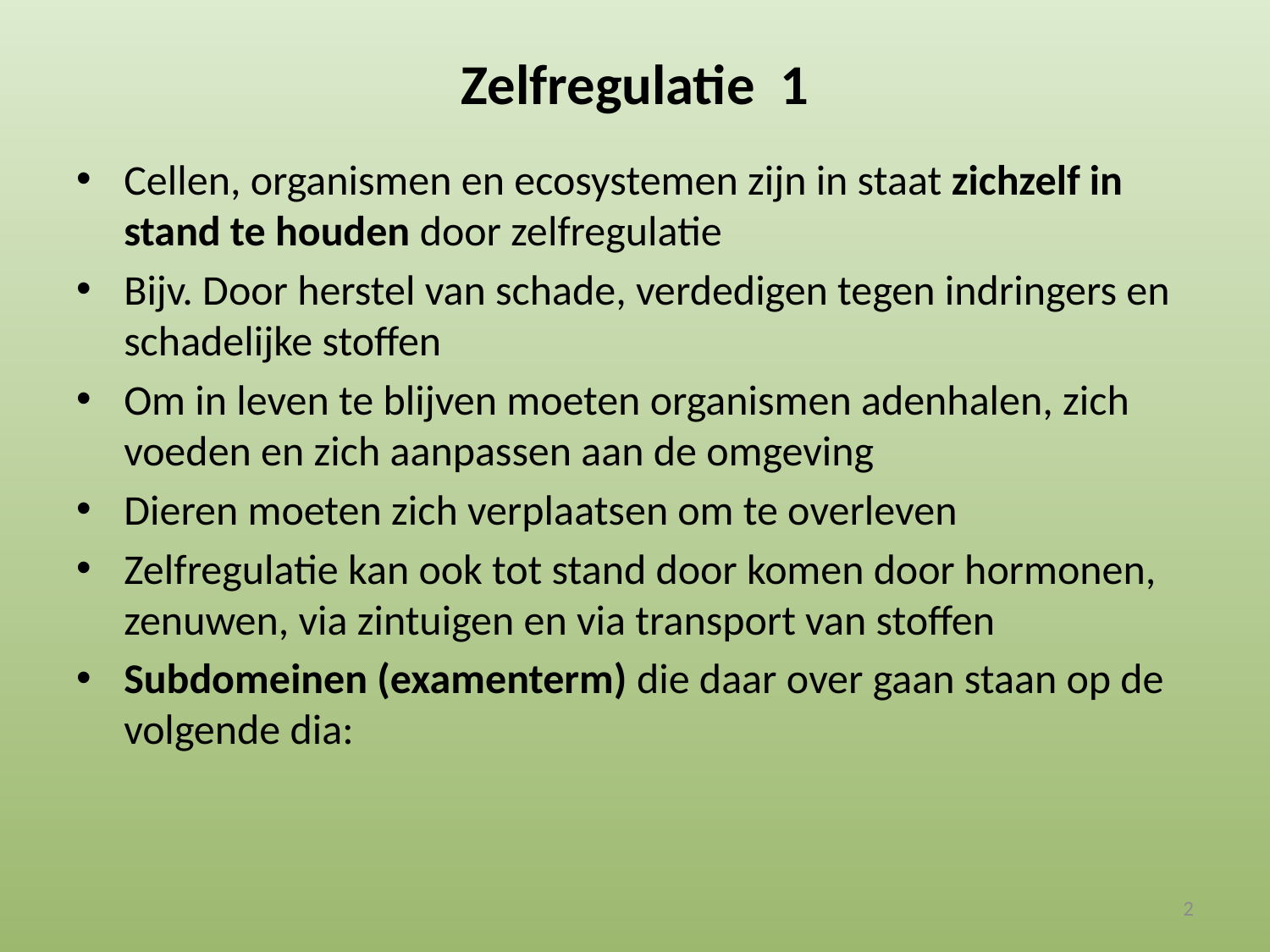

# Zelfregulatie  1
Cellen, organismen en ecosystemen zijn in staat zichzelf in stand te houden door zelfregulatie
Bijv. Door herstel van schade, verdedigen tegen indringers en schadelijke stoffen
Om in leven te blijven moeten organismen adenhalen, zich voeden en zich aanpassen aan de omgeving
Dieren moeten zich verplaatsen om te overleven
Zelfregulatie kan ook tot stand door komen door hormonen, zenuwen, via zintuigen en via transport van stoffen
Subdomeinen (examenterm) die daar over gaan staan op de volgende dia:
2